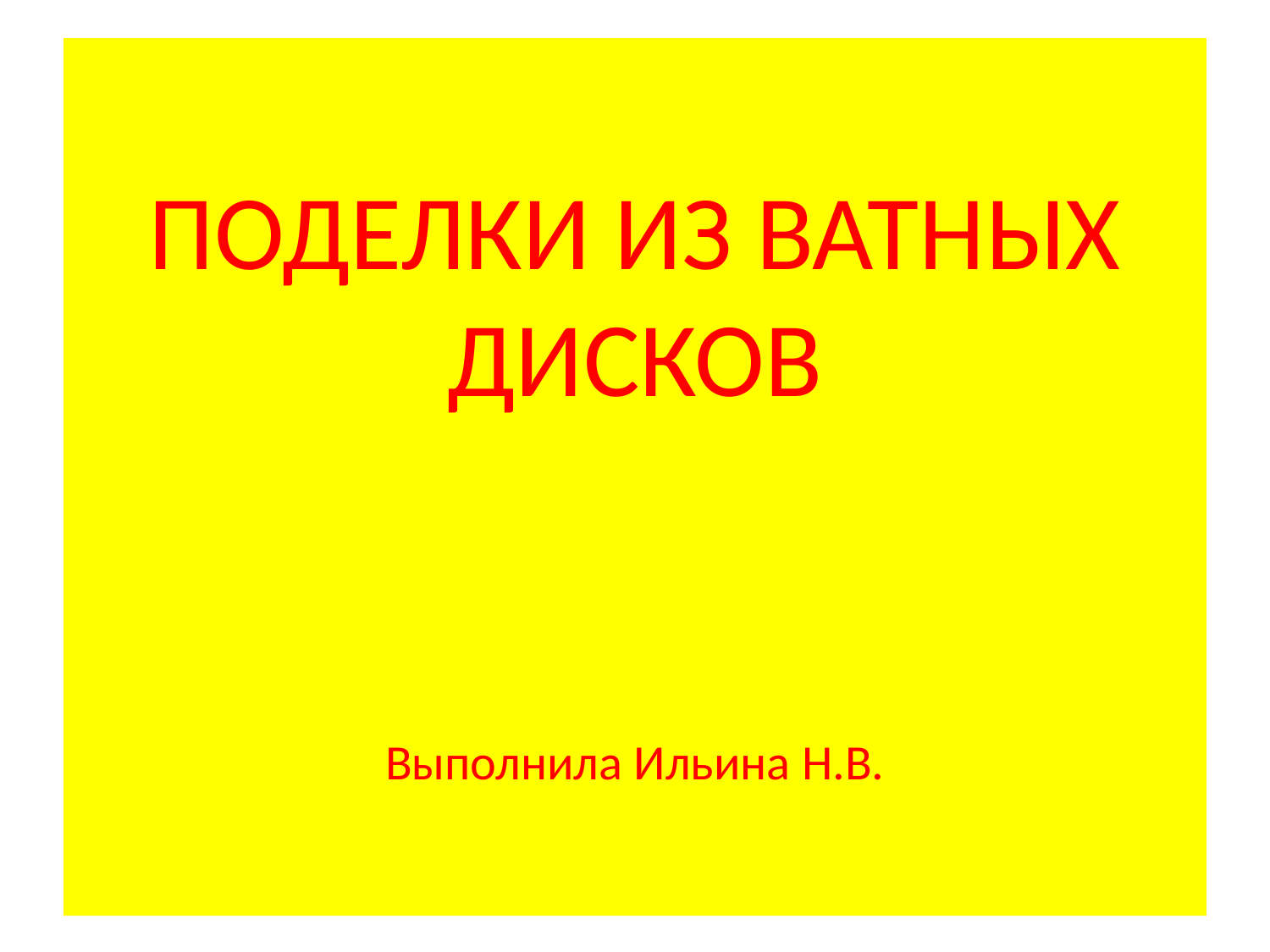

# ПОДЕЛКИ ИЗ ВАТНЫХ ДИСКОВ Выполнила Ильина Н.В.